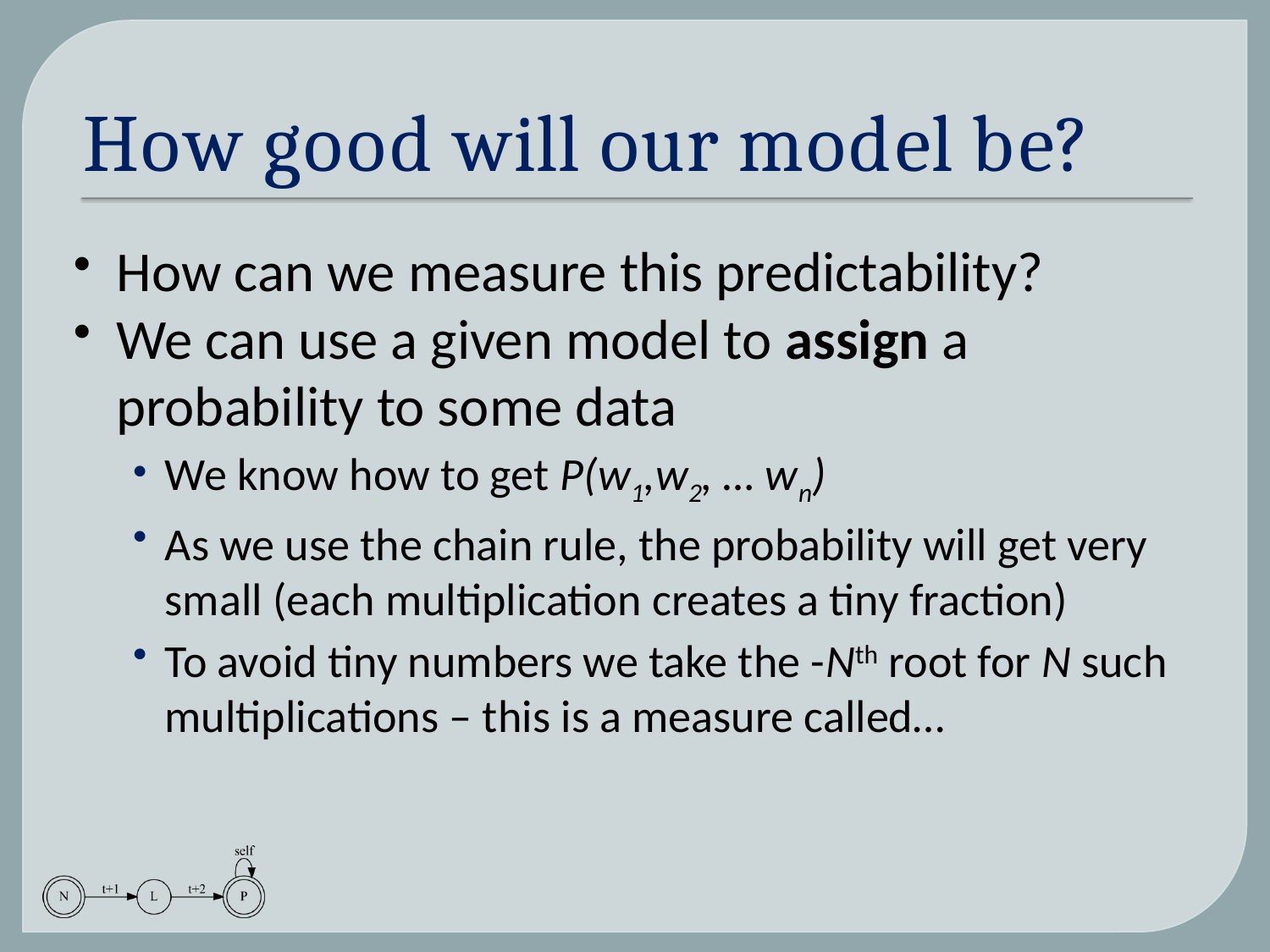

# How good will our model be?
How can we measure this predictability?
We can use a given model to assign a probability to some data
We know how to get P(w1,w2, … wn)
As we use the chain rule, the probability will get very small (each multiplication creates a tiny fraction)
To avoid tiny numbers we take the -Nth root for N such multiplications – this is a measure called…